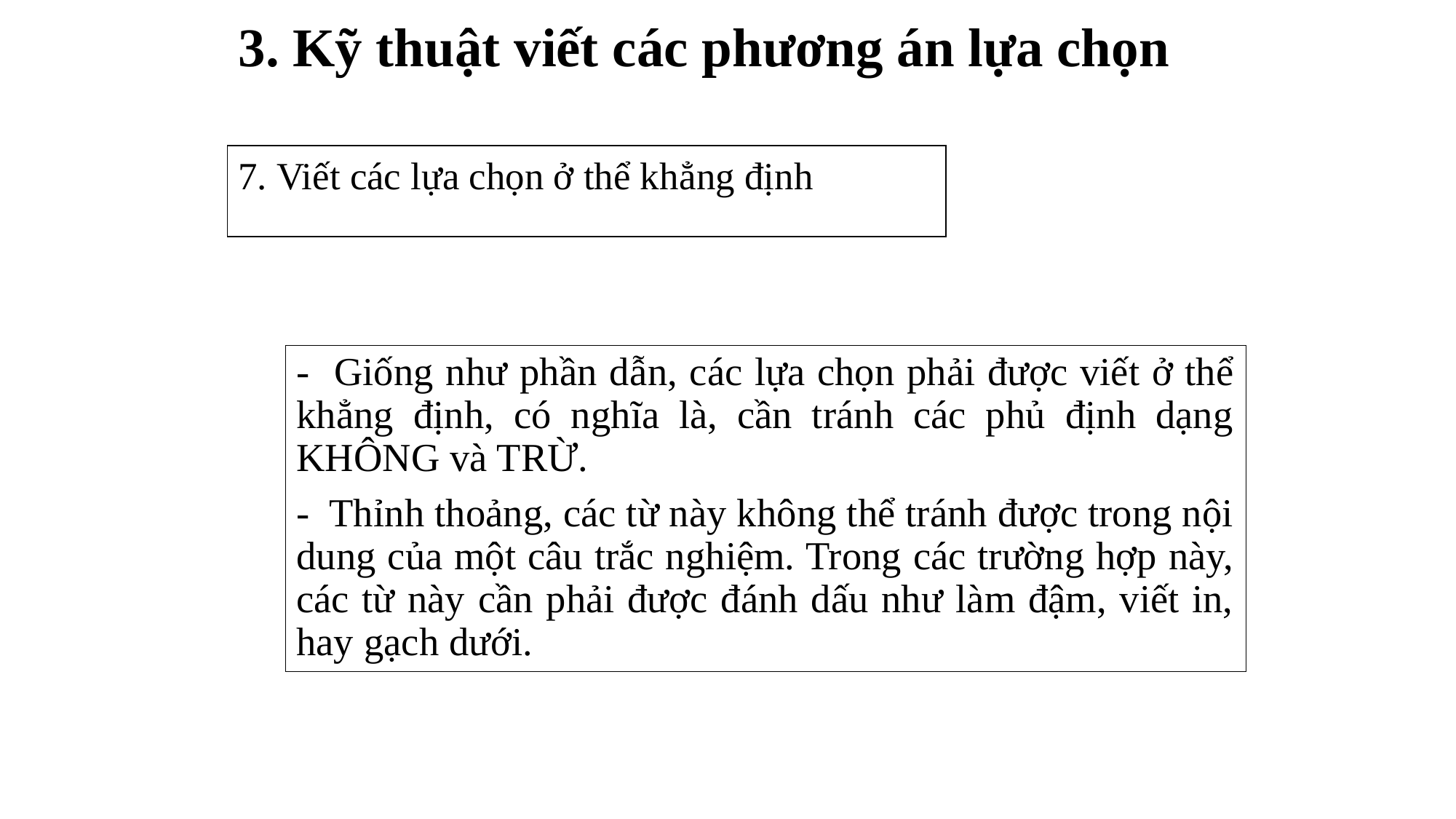

# 3. Kỹ thuật viết các phương án lựa chọn
7. Viết các lựa chọn ở thể khẳng định
-  Giống như phần dẫn, các lựa chọn phải được viết ở thể khẳng định, có nghĩa là, cần tránh các phủ định dạng KHÔNG và TRỪ.
-  Thỉnh thoảng, các từ này không thể tránh được trong nội dung của một câu trắc nghiệm. Trong các trường hợp này, các từ này cần phải được đánh dấu như làm đậm, viết in, hay gạch dưới.